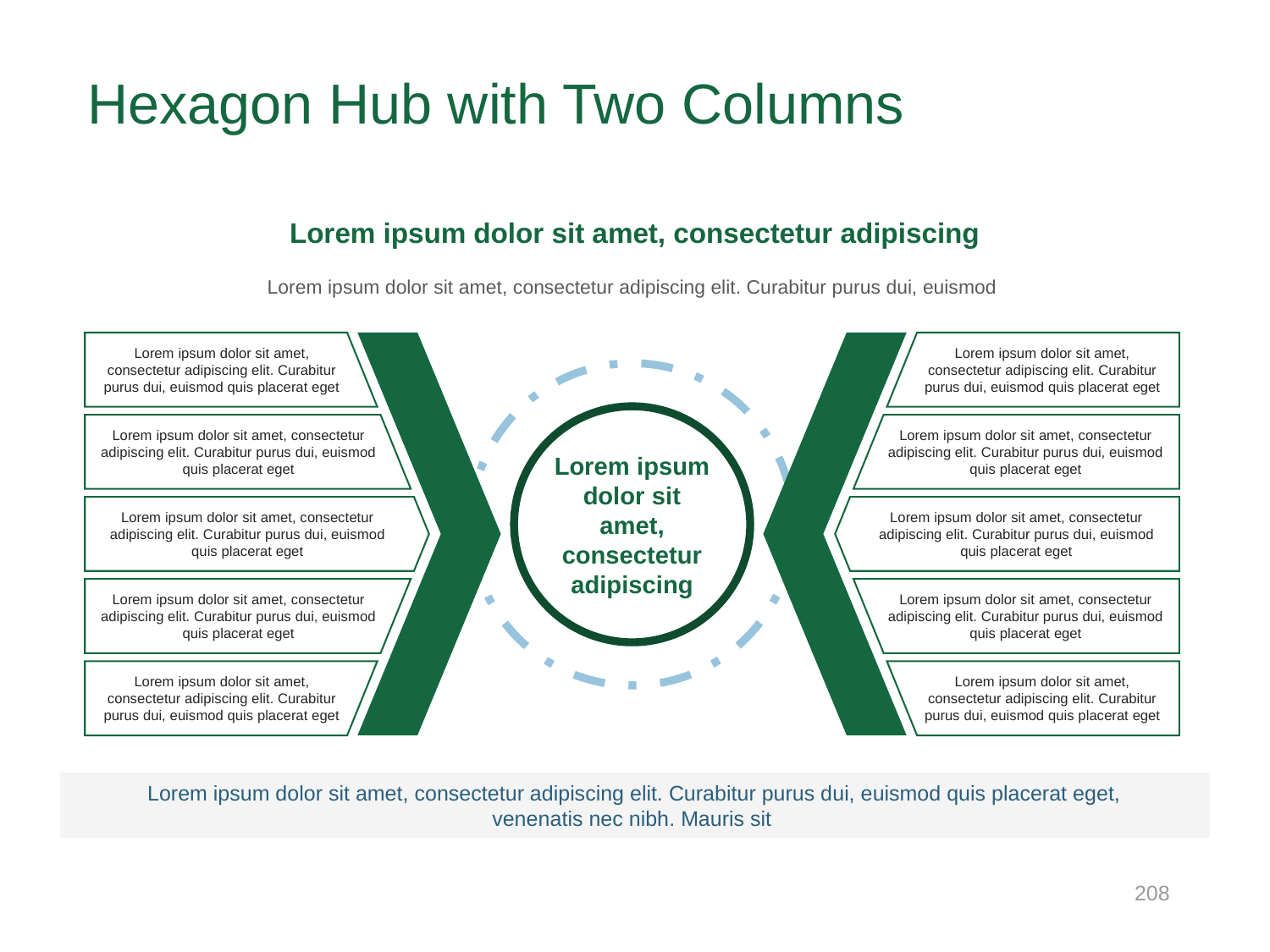

# Hexagon Hub with Two Columns
Lorem ipsum dolor sit amet, consectetur adipiscing
Lorem ipsum dolor sit amet, consectetur adipiscing elit. Curabitur purus dui, euismod
Lorem ipsum dolor sit amet, consectetur adipiscing elit. Curabitur purus dui, euismod quis placerat eget

Lorem ipsum dolor sit amet, consectetur adipiscing elit. Curabitur purus dui, euismod quis placerat eget

Lorem ipsum dolor sit amet, consectetur adipiscing
Lorem ipsum dolor sit amet, consectetur adipiscing elit. Curabitur purus dui, euismod quis placerat eget
Lorem ipsum dolor sit amet, consectetur adipiscing elit. Curabitur purus dui, euismod quis placerat eget
Lorem ipsum dolor sit amet, consectetur adipiscing elit. Curabitur purus dui, euismod quis placerat eget
Lorem ipsum dolor sit amet, consectetur adipiscing elit. Curabitur purus dui, euismod quis placerat eget
Lorem ipsum dolor sit amet, consectetur adipiscing elit. Curabitur purus dui, euismod quis placerat eget
Lorem ipsum dolor sit amet, consectetur adipiscing elit. Curabitur purus dui, euismod quis placerat eget
Lorem ipsum dolor sit amet, consectetur adipiscing elit. Curabitur purus dui, euismod quis placerat eget
Lorem ipsum dolor sit amet, consectetur adipiscing elit. Curabitur purus dui, euismod quis placerat eget
Lorem ipsum dolor sit amet, consectetur adipiscing elit. Curabitur purus dui, euismod quis placerat eget,
venenatis nec nibh. Mauris sit
208